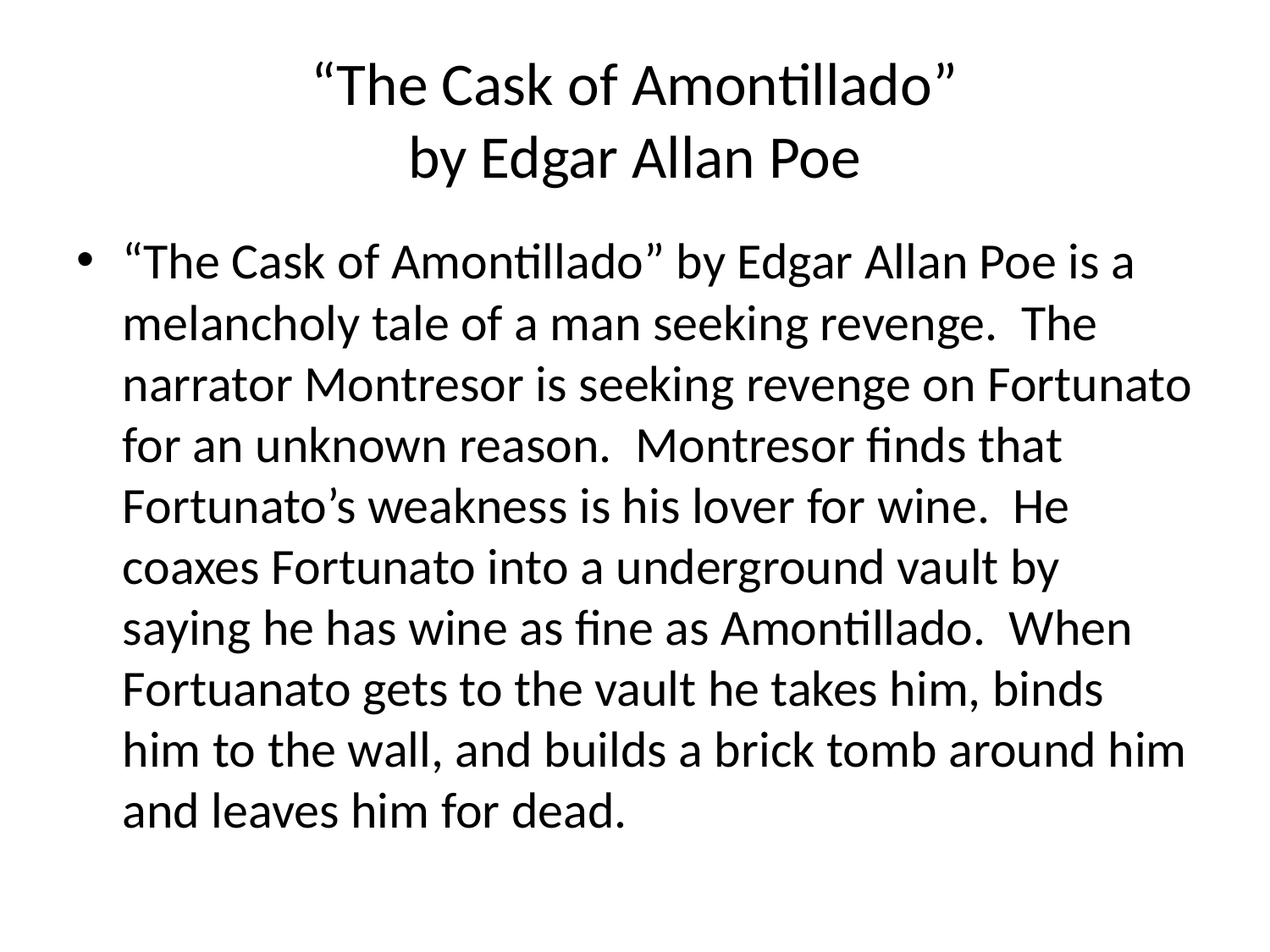

# “The Cask of Amontillado” by Edgar Allan Poe
“The Cask of Amontillado” by Edgar Allan Poe is a melancholy tale of a man seeking revenge.  The narrator Montresor is seeking revenge on Fortunato for an unknown reason.  Montresor finds that Fortunato’s weakness is his lover for wine.  He coaxes Fortunato into a underground vault by saying he has wine as fine as Amontillado.  When Fortuanato gets to the vault he takes him, binds him to the wall, and builds a brick tomb around him and leaves him for dead.